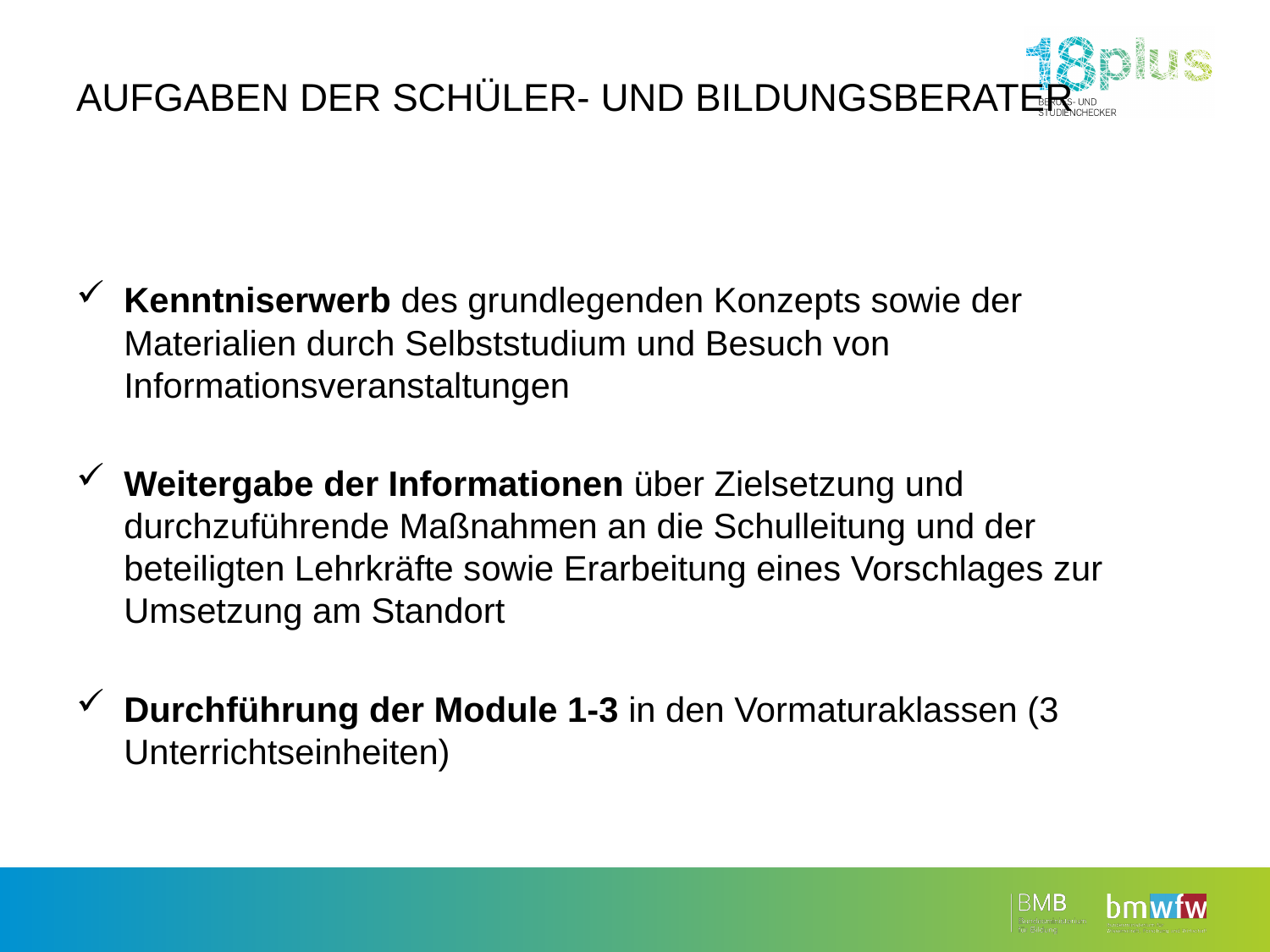

# Aufgaben der Schüler- und Bildungsberater

Kenntniserwerb des grundlegenden Konzepts sowie der Materialien durch Selbststudium und Besuch von Informationsveranstaltungen

Weitergabe der Informationen über Zielsetzung und durchzuführende Maßnahmen an die Schulleitung und der beteiligten Lehrkräfte sowie Erarbeitung eines Vorschlages zur Umsetzung am Standort

Durchführung der Module 1-3 in den Vormaturaklassen (3 Unterrichtseinheiten)